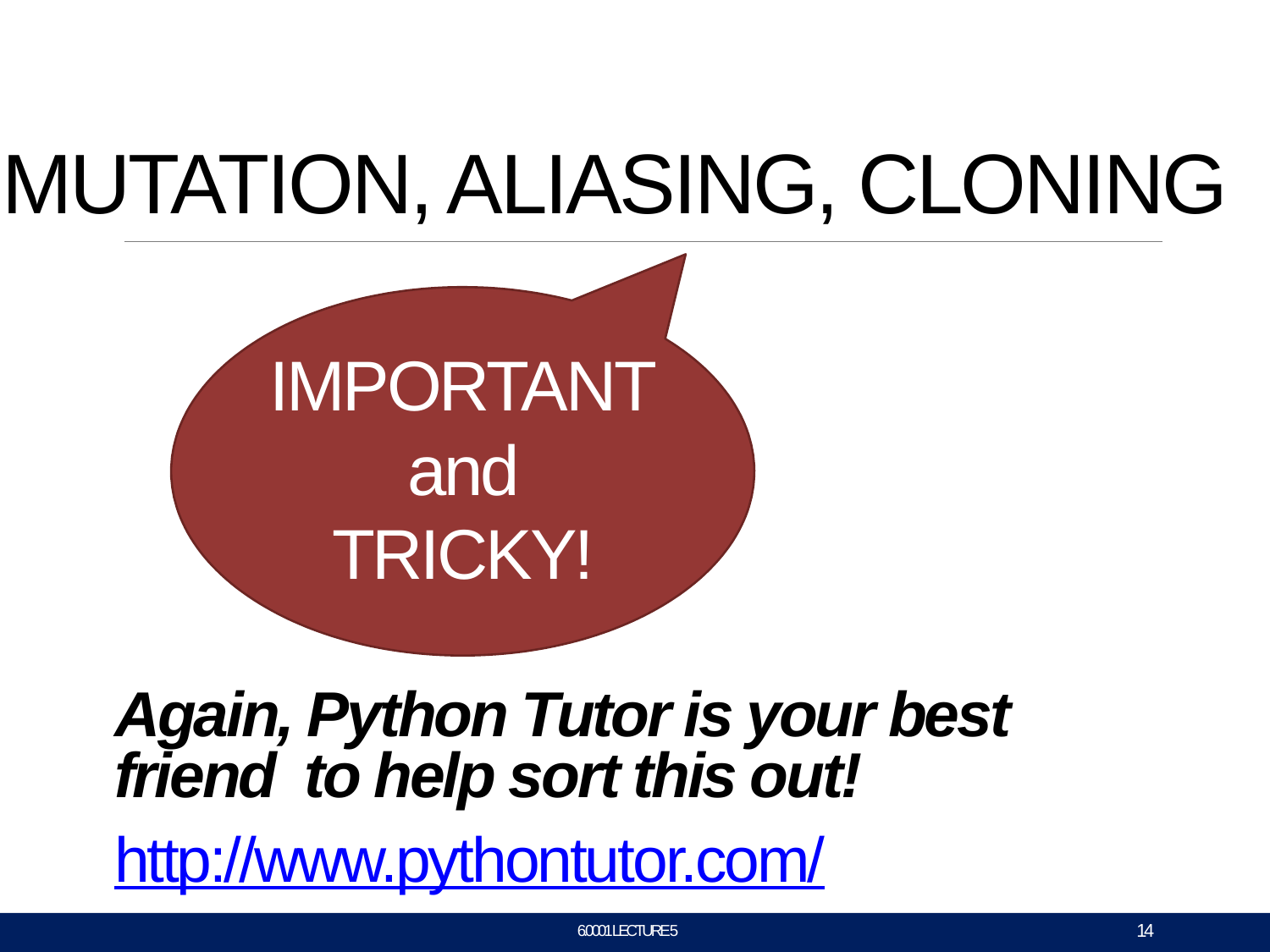

# MUTATION, ALIASING, CLONING

IMPORTANT
and
TRICKY!

Again, Python Tutor is your best friend  to help sort this out!
http://www.pythontutor.com/
14
6.0001 LECTURE 5